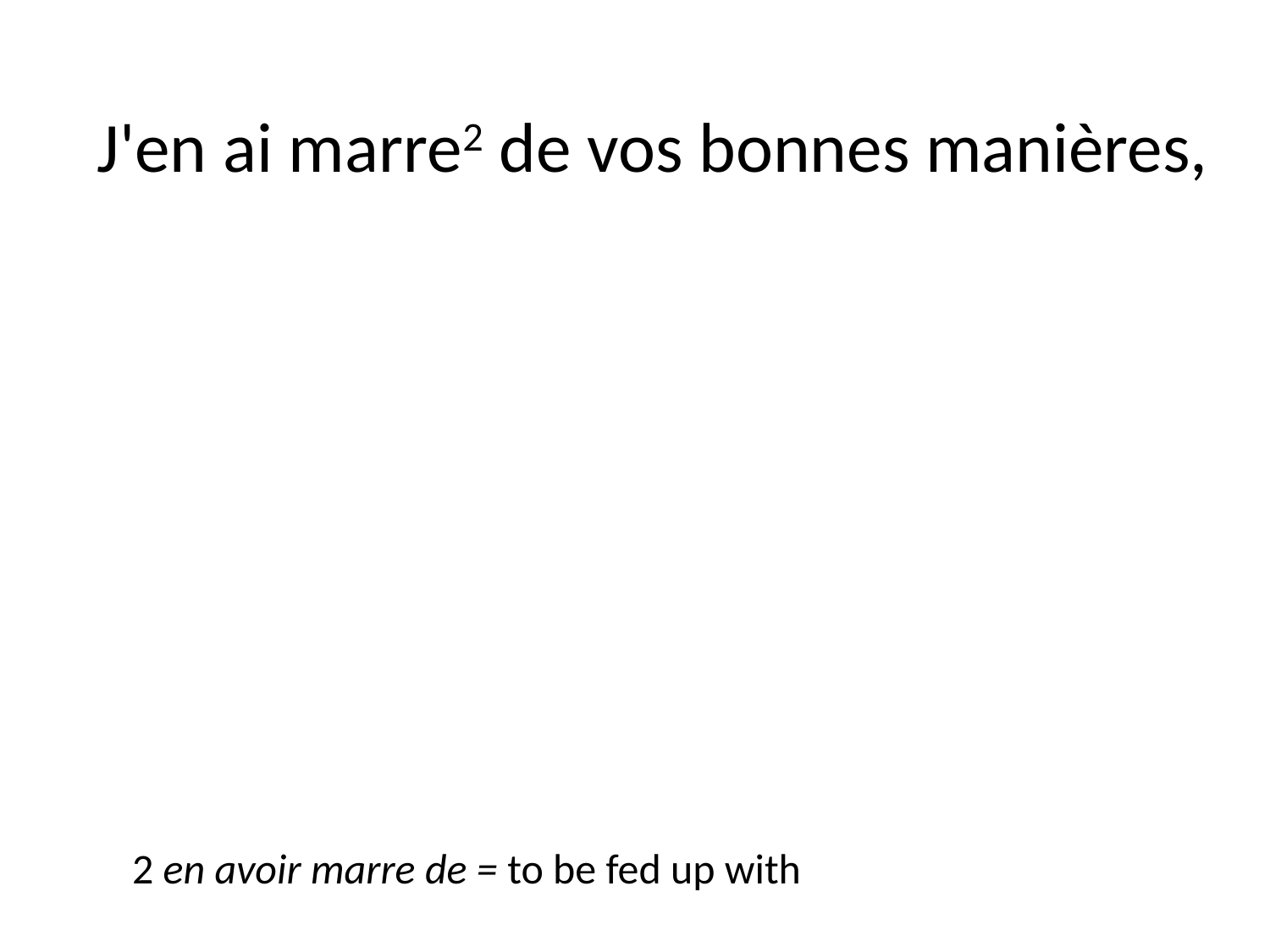

J'en ai marre2 de vos bonnes manières,

2 en avoir marre de = to be fed up with